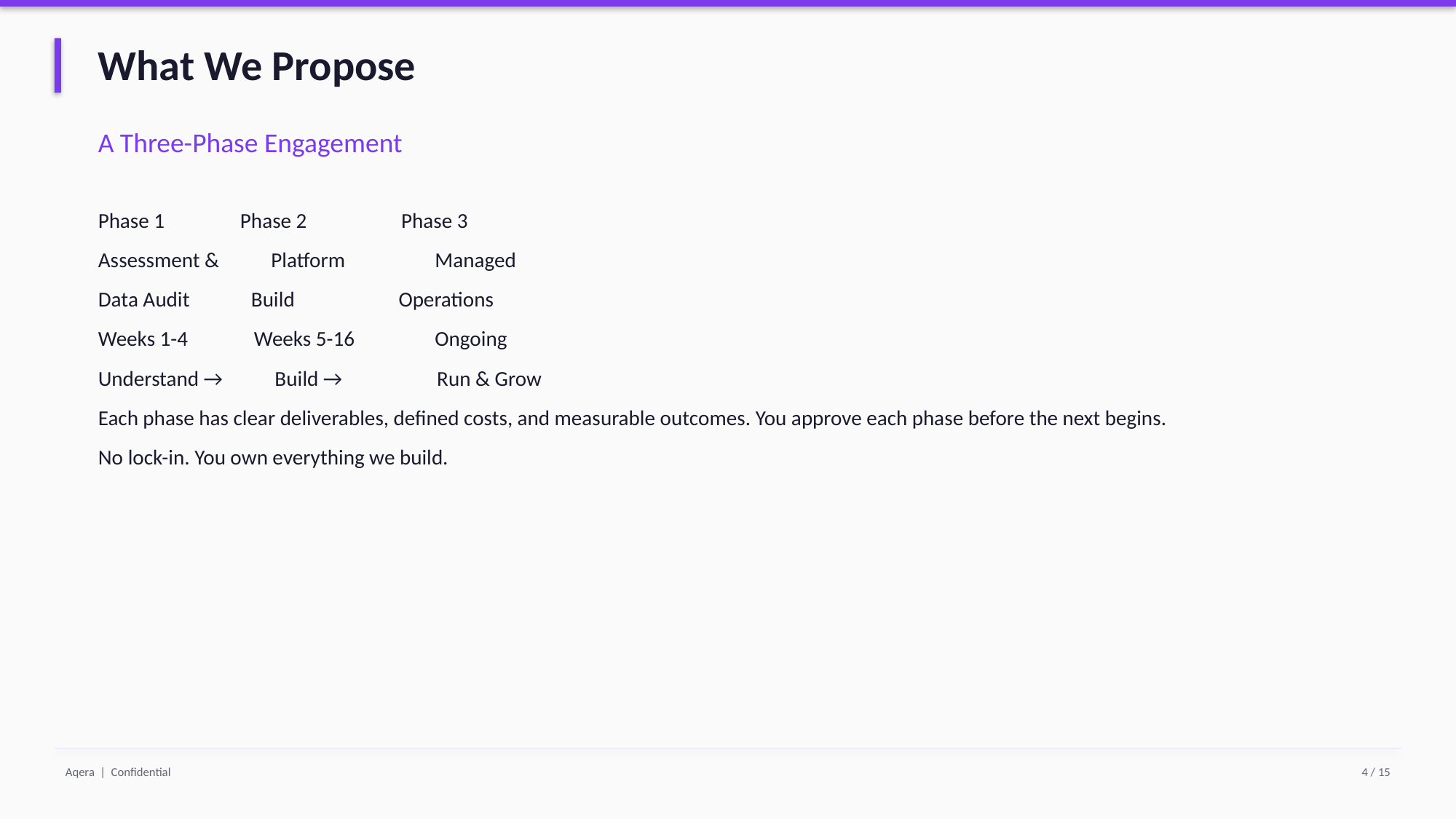

What We Propose

A Three-Phase Engagement
Phase 1                Phase 2                    Phase 3
Assessment &           Platform                   Managed
Data Audit             Build                      Operations
Weeks 1-4              Weeks 5-16                 Ongoing
Understand →           Build →                    Run & Grow
Each phase has clear deliverables, defined costs, and measurable outcomes. You approve each phase before the next begins.
No lock-in. You own everything we build.

Aqera  |  Confidential
4 / 15